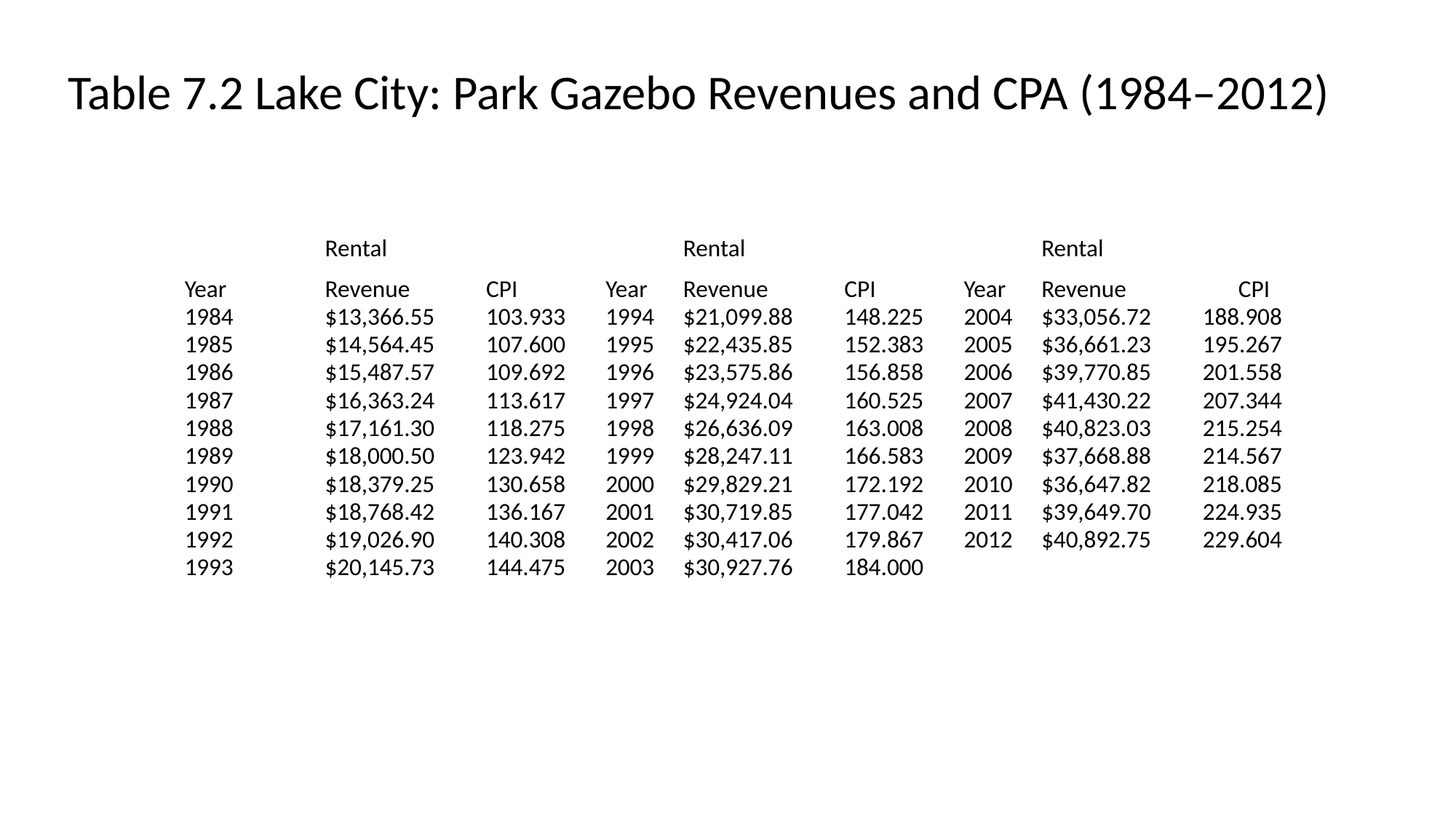

# Table 7.2 Lake City: Park Gazebo Revenues and CPA (1984–2012)
|  | Rental |  |  | Rental |  |  | Rental |  |
| --- | --- | --- | --- | --- | --- | --- | --- | --- |
| Year | Revenue | CPI | Year | Revenue | CPI | Year | Revenue | CPI |
| 1984 | $13,366.55 | 103.933 | 1994 | $21,099.88 | 148.225 | 2004 | $33,056.72 | 188.908 |
| 1985 | $14,564.45 | 107.600 | 1995 | $22,435.85 | 152.383 | 2005 | $36,661.23 | 195.267 |
| 1986 | $15,487.57 | 109.692 | 1996 | $23,575.86 | 156.858 | 2006 | $39,770.85 | 201.558 |
| 1987 | $16,363.24 | 113.617 | 1997 | $24,924.04 | 160.525 | 2007 | $41,430.22 | 207.344 |
| 1988 | $17,161.30 | 118.275 | 1998 | $26,636.09 | 163.008 | 2008 | $40,823.03 | 215.254 |
| 1989 | $18,000.50 | 123.942 | 1999 | $28,247.11 | 166.583 | 2009 | $37,668.88 | 214.567 |
| 1990 | $18,379.25 | 130.658 | 2000 | $29,829.21 | 172.192 | 2010 | $36,647.82 | 218.085 |
| 1991 | $18,768.42 | 136.167 | 2001 | $30,719.85 | 177.042 | 2011 | $39,649.70 | 224.935 |
| 1992 | $19,026.90 | 140.308 | 2002 | $30,417.06 | 179.867 | 2012 | $40,892.75 | 229.604 |
| 1993 | $20,145.73 | 144.475 | 2003 | $30,927.76 | 184.000 |  |  |  |